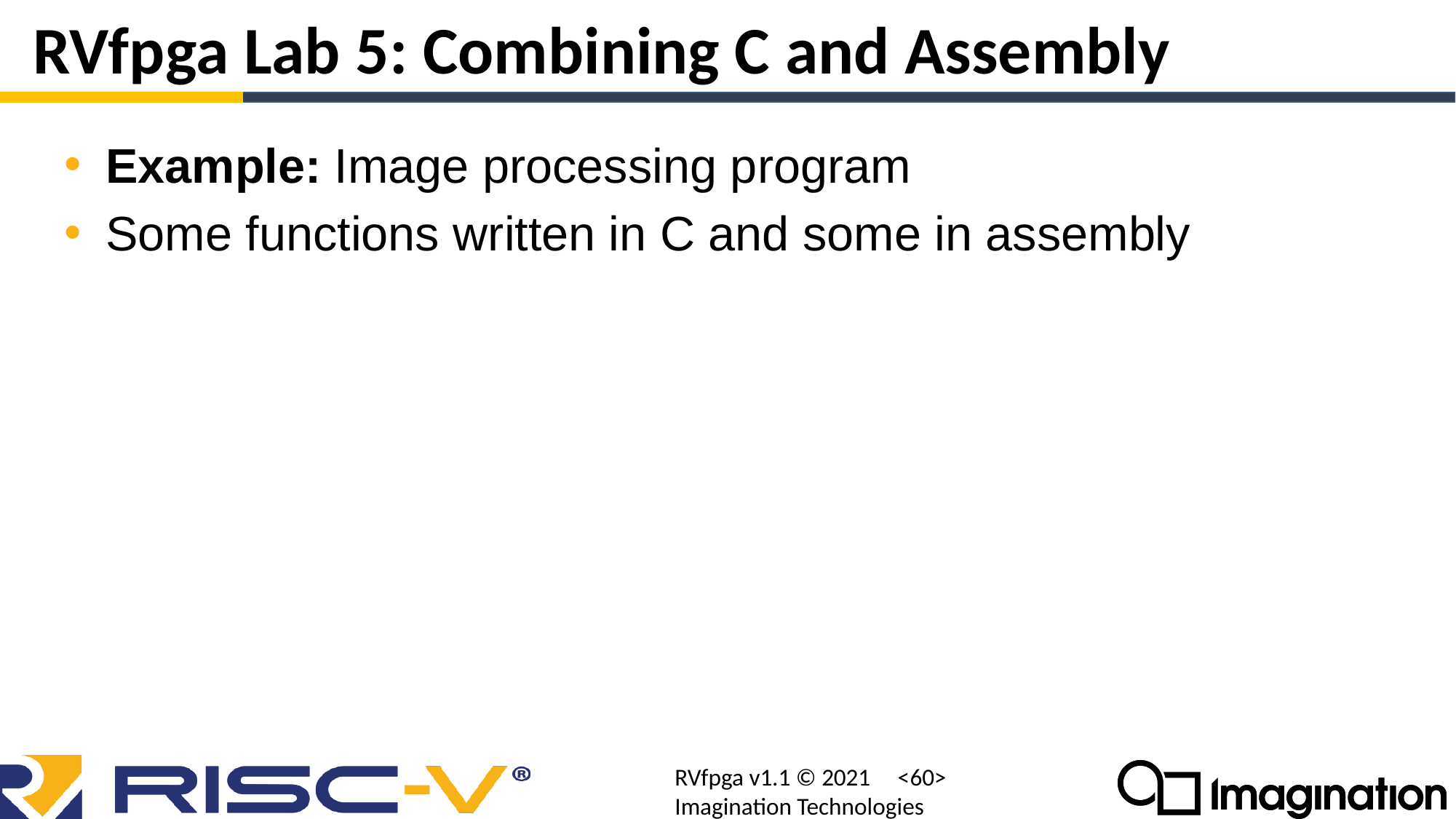

# RVfpga Lab 5: Combining C and Assembly
Example: Image processing program
Some functions written in C and some in assembly